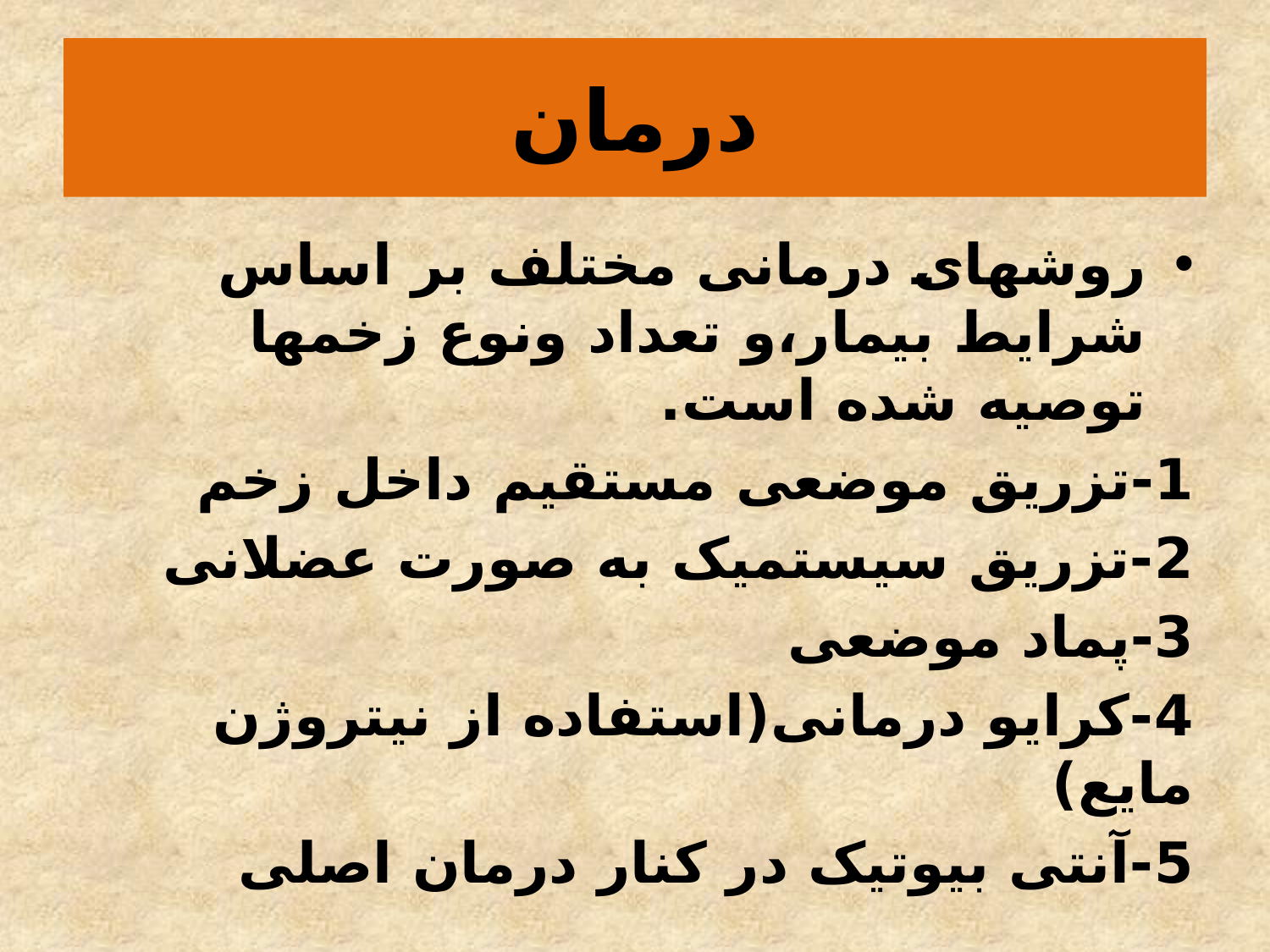

# درمان
روشهای درمانی مختلف بر اساس شرایط بیمار،و تعداد ونوع زخمها توصیه شده است.
1-تزریق موضعی مستقیم داخل زخم
2-تزریق سیستمیک به صورت عضلانی
3-پماد موضعی
4-کرایو درمانی(استفاده از نیتروژن مایع)
5-آنتی بیوتیک در کنار درمان اصلی